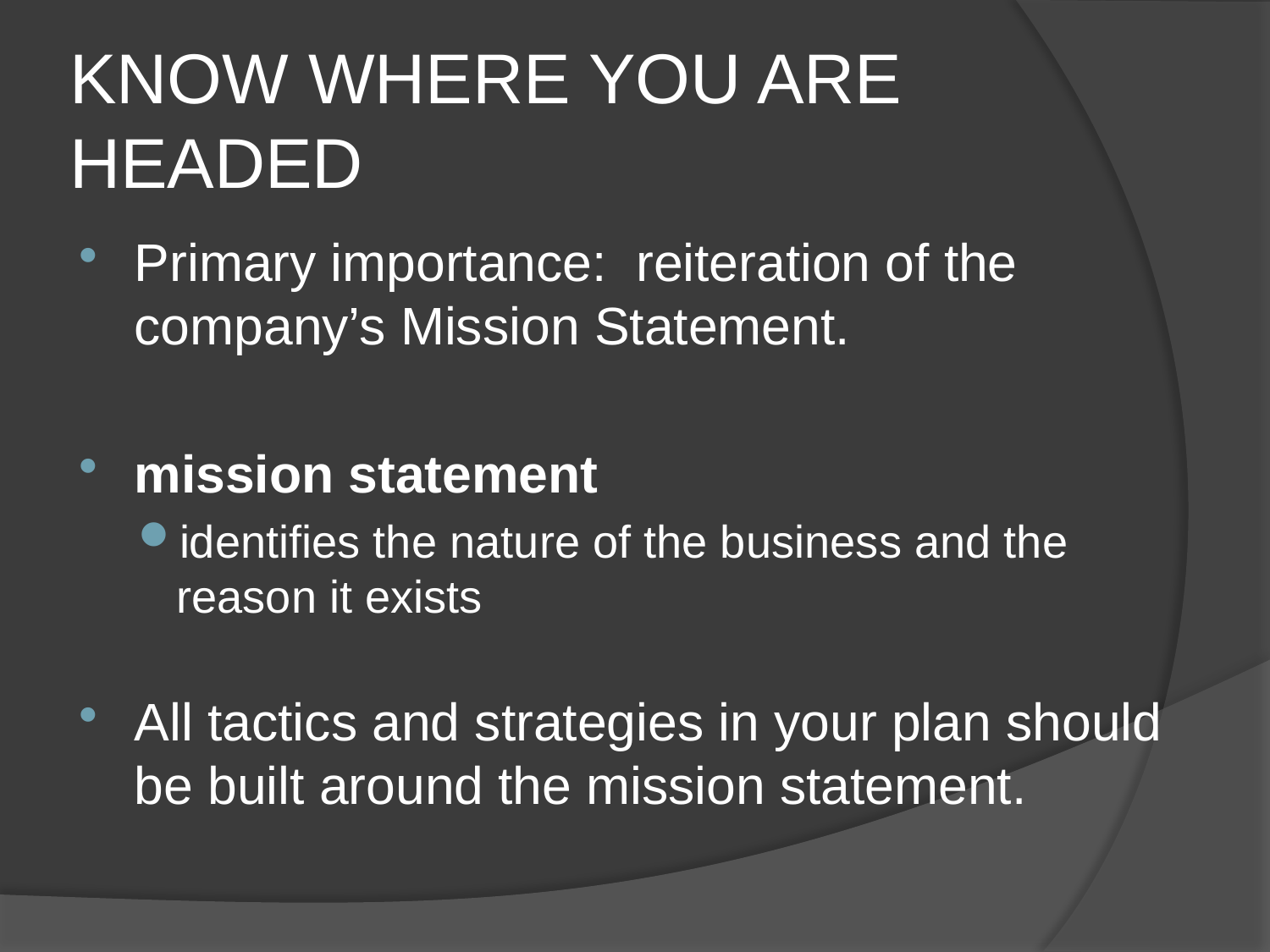

# KNOW WHERE YOU ARE HEADED
Primary importance:  reiteration of the company’s Mission Statement.

mission statement
identifies the nature of the business and the reason it exists
All tactics and strategies in your plan should be built around the mission statement.